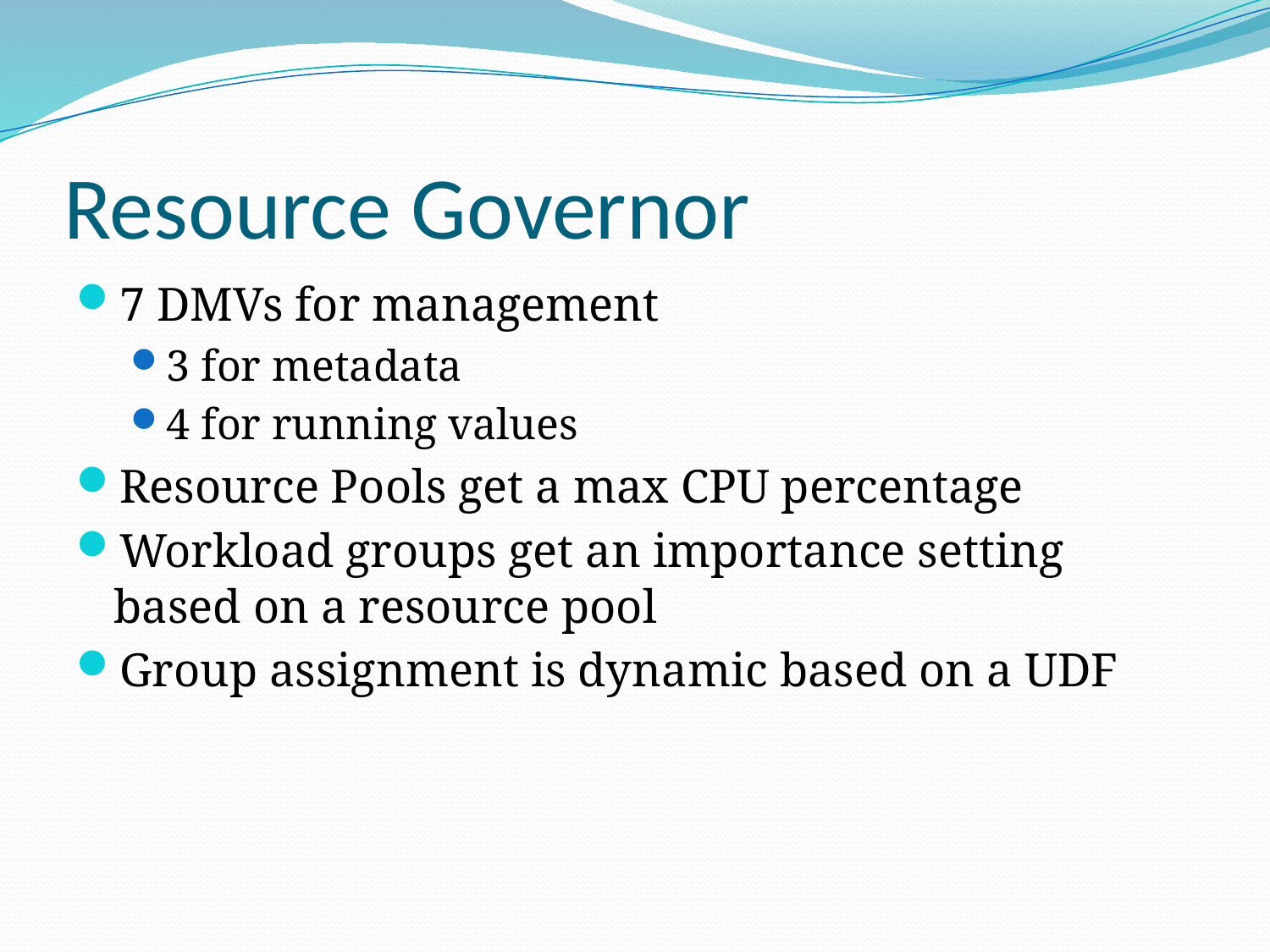

# Resource Governor
7 DMVs for management
3 for metadata
4 for running values
Resource Pools get a max CPU percentage
Workload groups get an importance setting based on a resource pool
Group assignment is dynamic based on a UDF